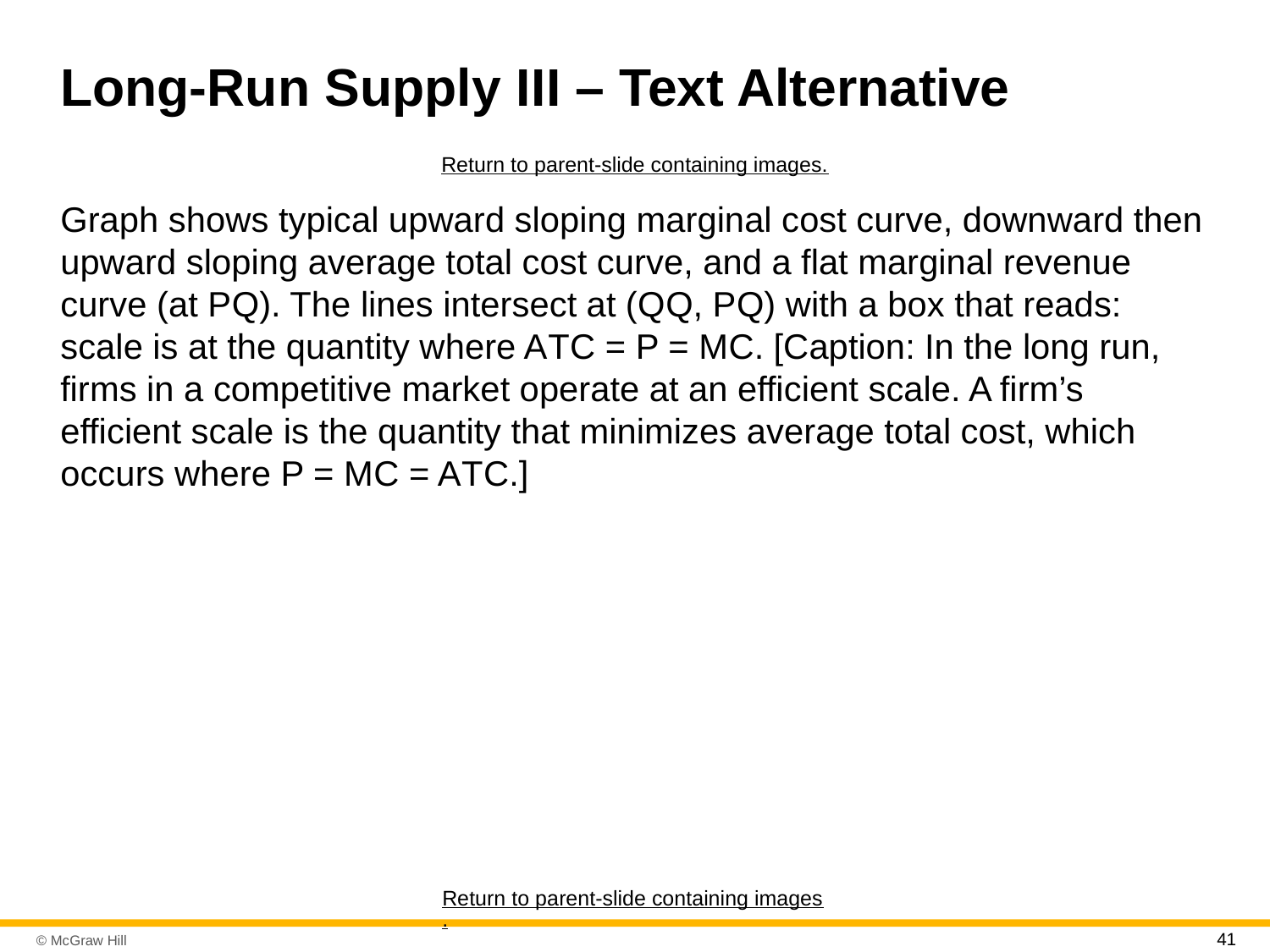

# Long-Run Supply I I I – Text Alternative
Return to parent-slide containing images.
Graph shows typical upward sloping marginal cost curve, downward then upward sloping average total cost curve, and a flat marginal revenue curve (at P Q). The lines intersect at (Q Q, P Q) with a box that reads: scale is at the quantity where A T C = P = M C. [Caption: In the long run, firms in a competitive market operate at an efficient scale. A firm’s efficient scale is the quantity that minimizes average total cost, which occurs where P = M C = A T C.]
Return to parent-slide containing images.